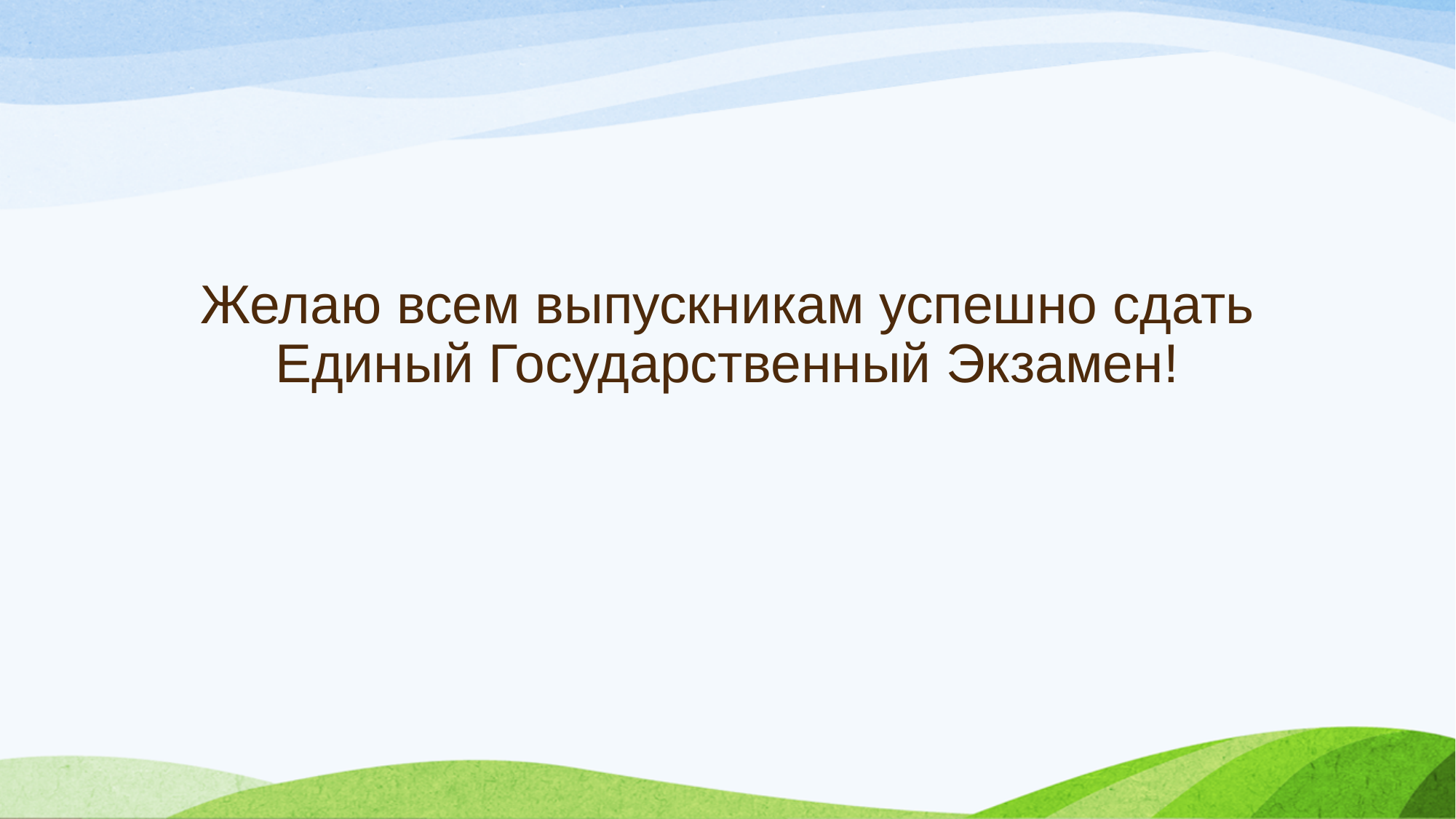

# Желаю всем выпускникам успешно сдать Единый Государственный Экзамен!